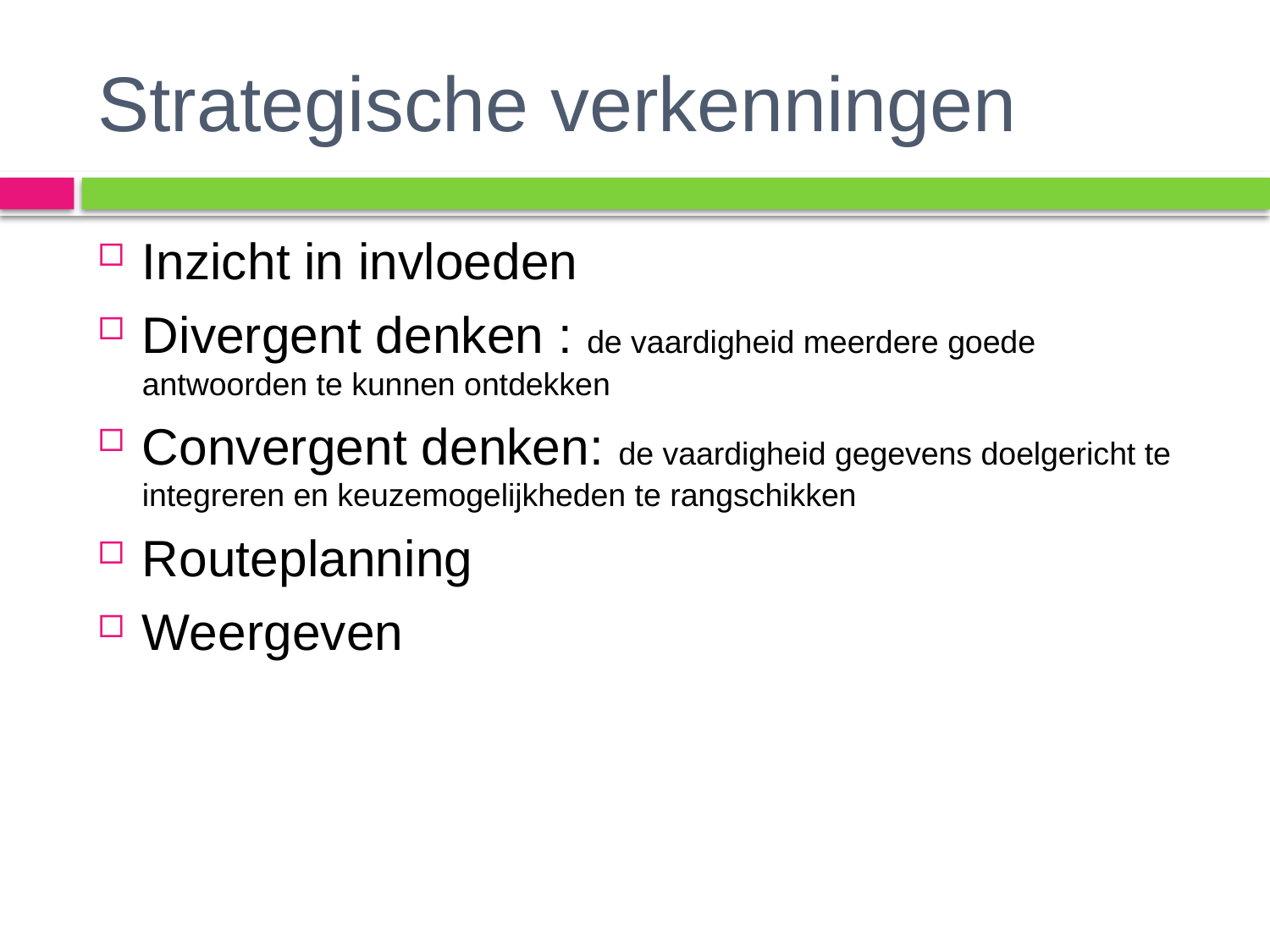

# Strategische verkenningen
Inzicht in invloeden
Divergent denken : de vaardigheid meerdere goede antwoorden te kunnen ontdekken
Convergent denken: de vaardigheid gegevens doelgericht te integreren en keuzemogelijkheden te rangschikken
Routeplanning
Weergeven